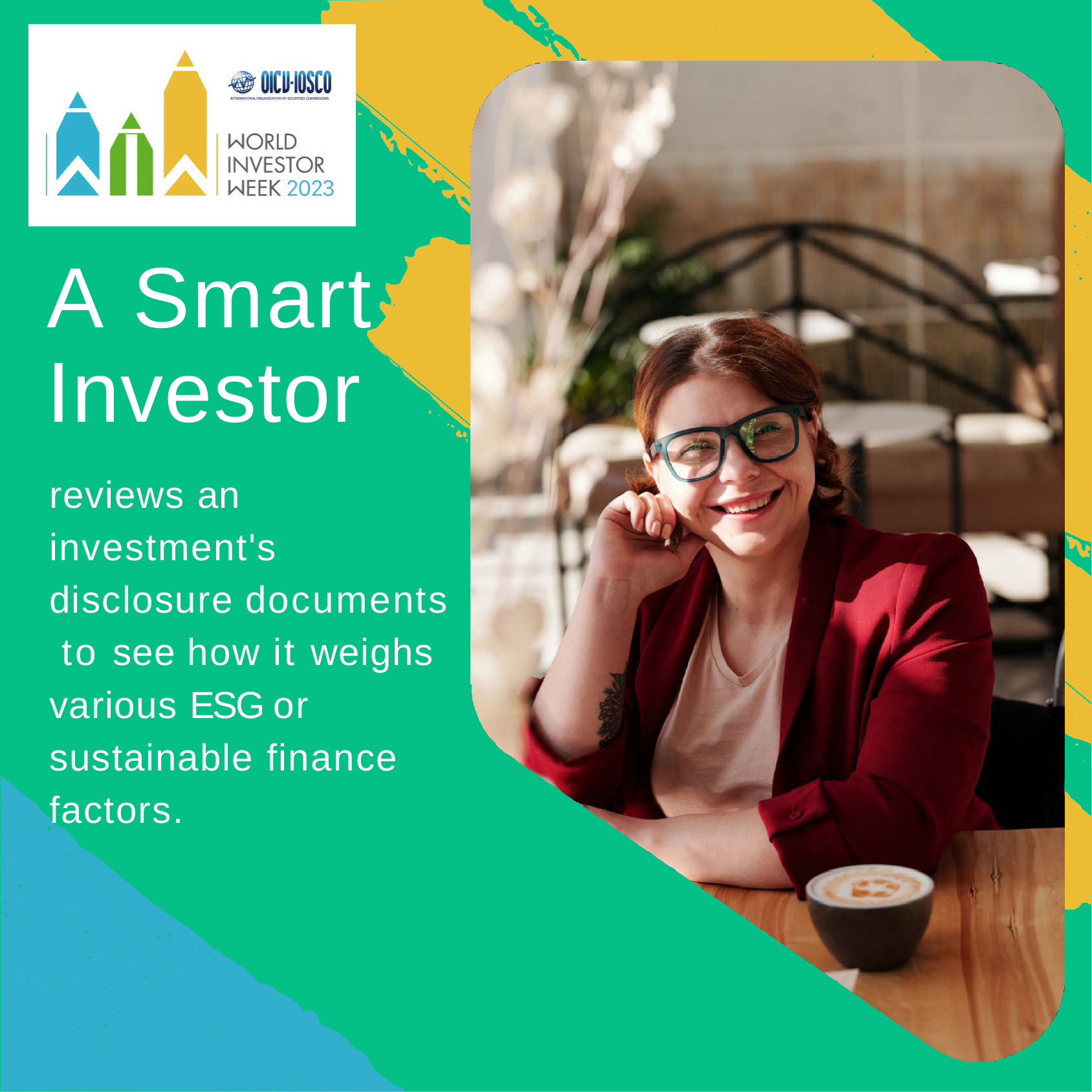

# A Smart  Investor
reviews an  investment's  disclosure documents  to see how it weighs  various ESG or  sustainable finance  factors.